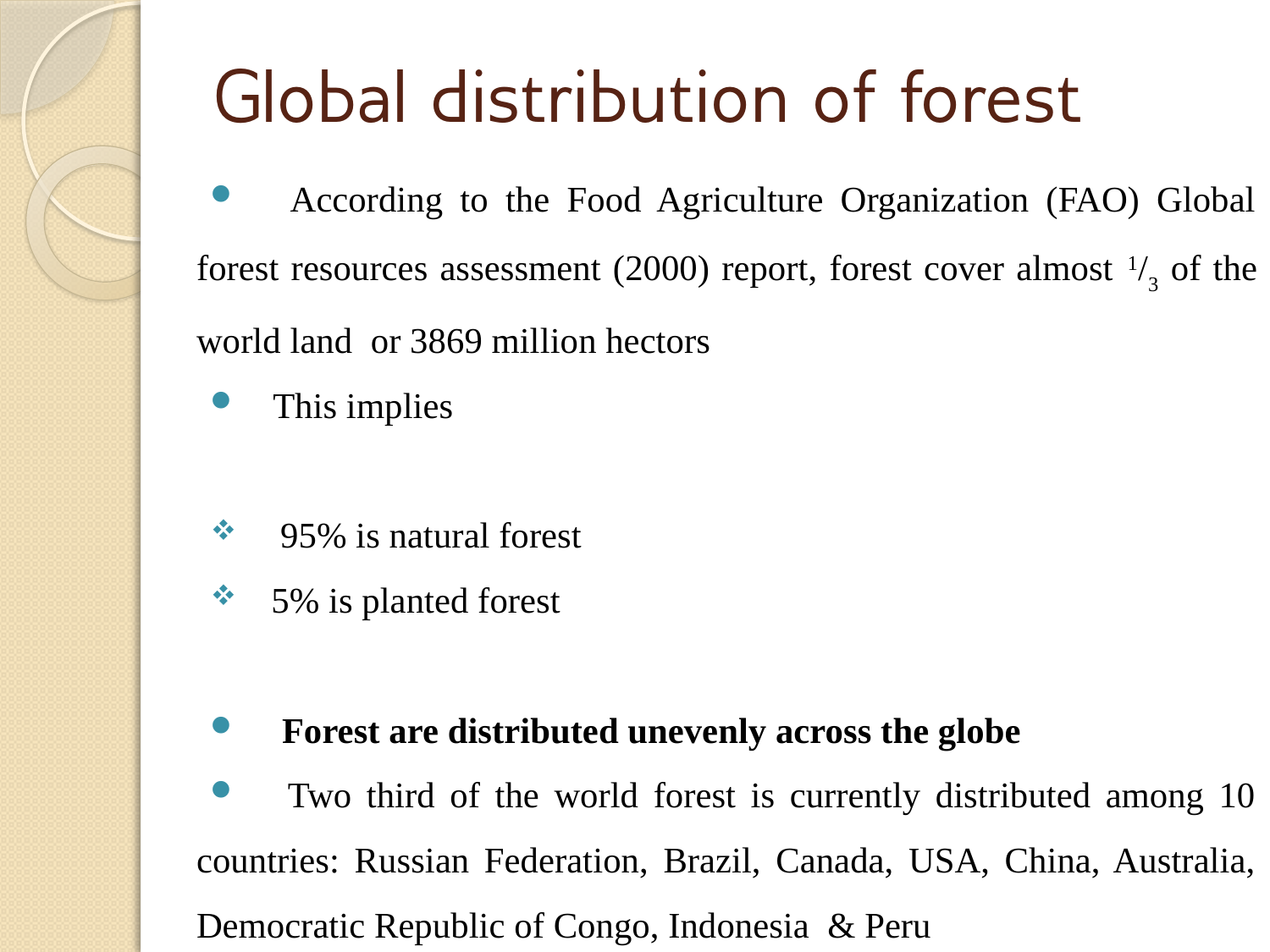

# Global distribution of forest
 According to the Food Agriculture Organization (FAO) Global forest resources assessment (2000) report, forest cover almost 1/3 of the world land  or 3869 million hectors
This implies

 95% is natural forest
5% is planted forest

 Forest are distributed unevenly across the globe
 Two third of the world forest is currently distributed among 10 countries: Russian Federation, Brazil, Canada, USA, China, Australia, Democratic Republic of Congo, Indonesia  & Peru